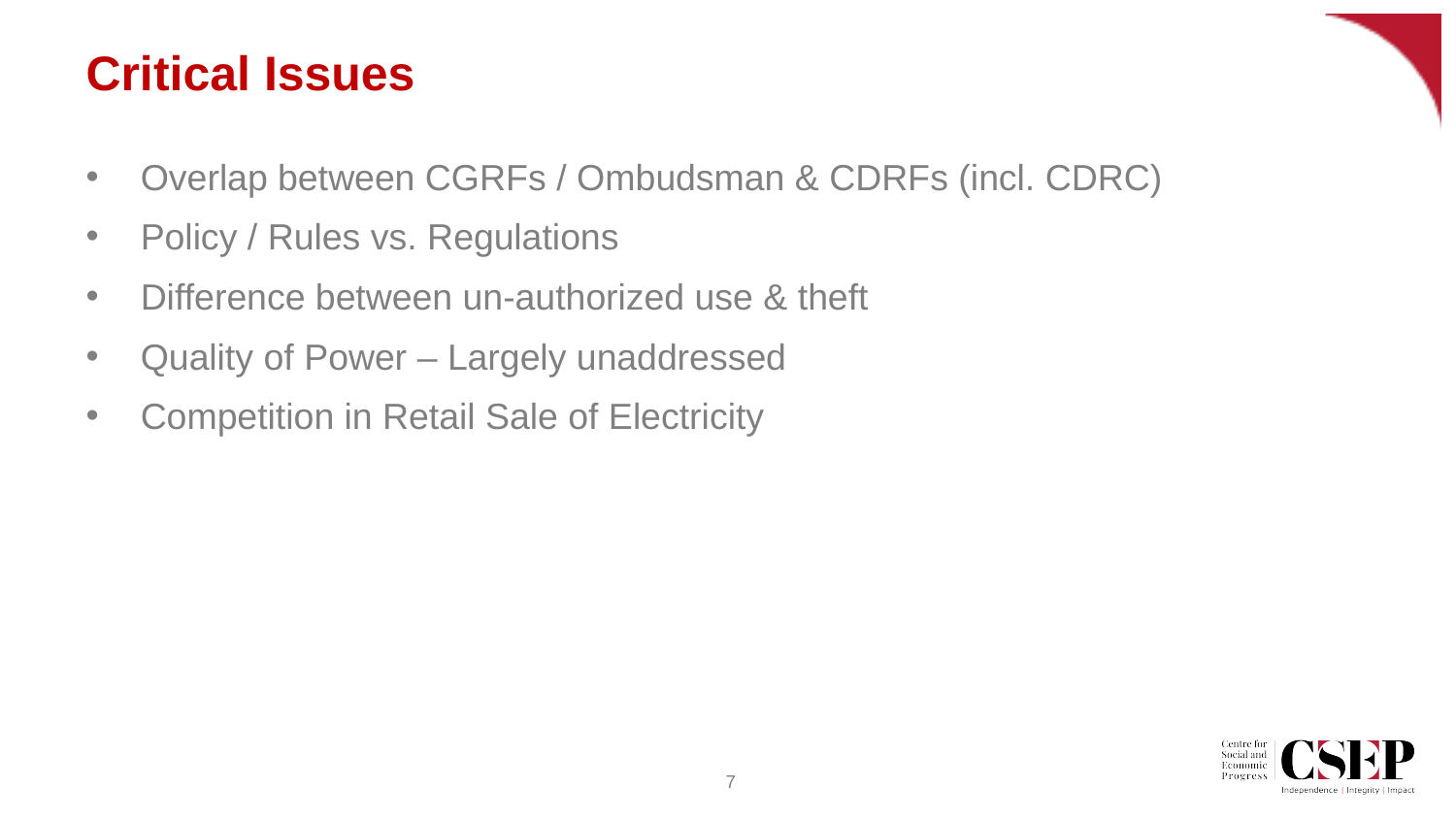

# Critical Issues
Overlap between CGRFs / Ombudsman & CDRFs (incl. CDRC)
Policy / Rules vs. Regulations
Difference between un-authorized use & theft
Quality of Power – Largely unaddressed
Competition in Retail Sale of Electricity